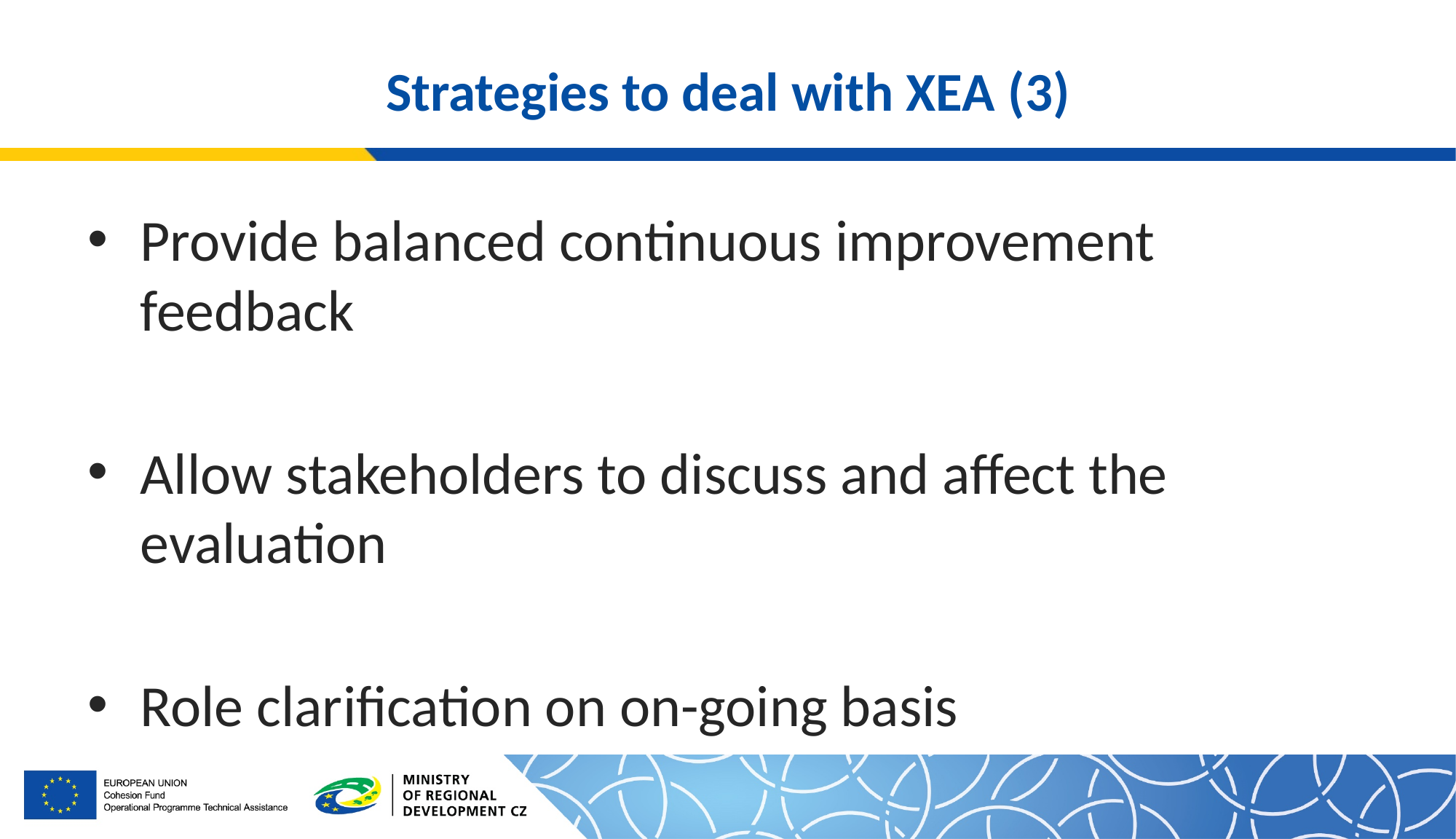

# Strategies to deal with XEA (3)
Provide balanced continuous improvement feedback

Allow stakeholders to discuss and affect the evaluation

Role clarification on on-going basis